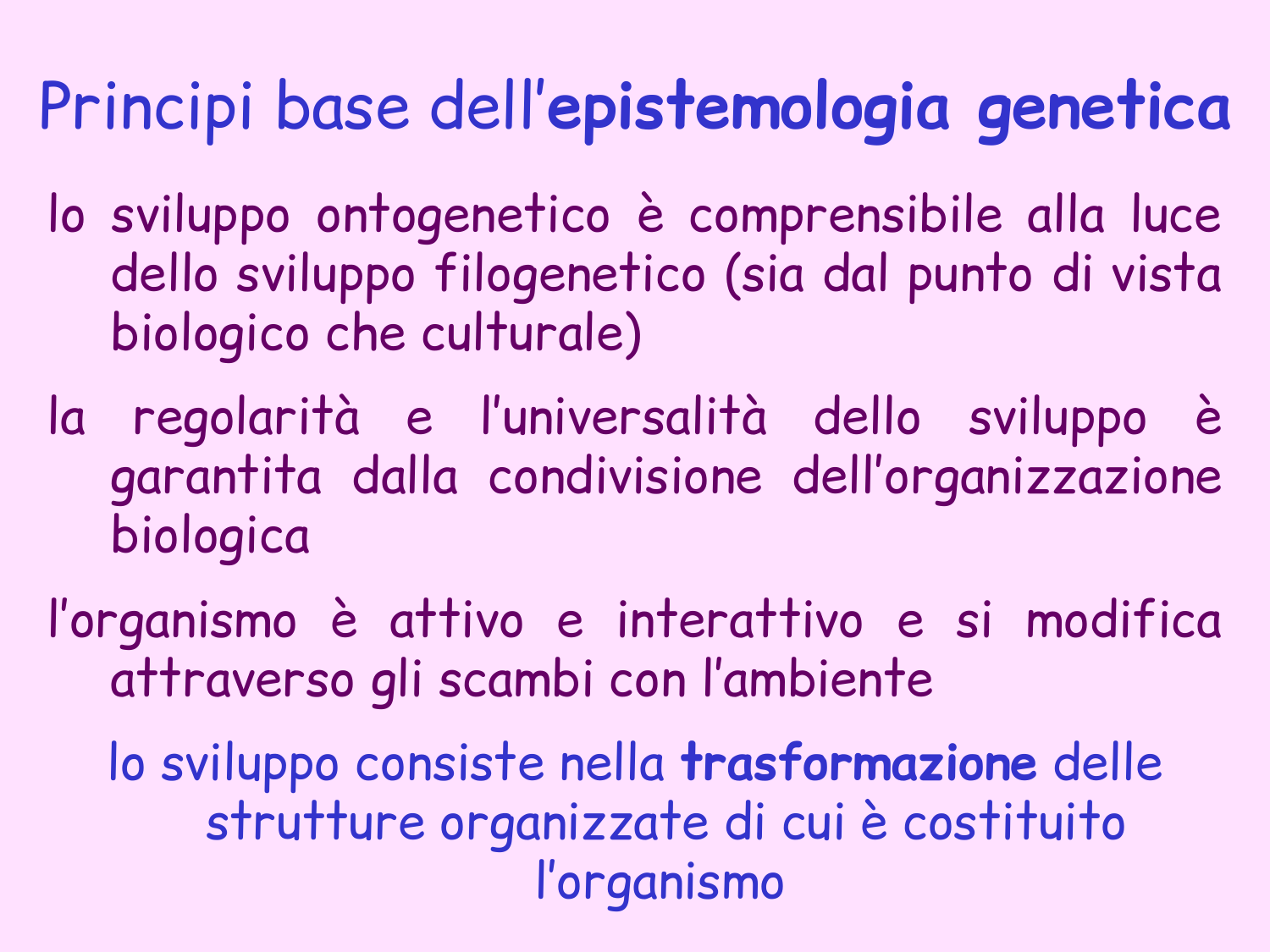

# Principi base dell’epistemologia genetica
lo sviluppo ontogenetico è comprensibile alla luce dello sviluppo filogenetico (sia dal punto di vista biologico che culturale)
la regolarità e l’universalità dello sviluppo è garantita dalla condivisione dell’organizzazione biologica
l’organismo è attivo e interattivo e si modifica attraverso gli scambi con l’ambiente
lo sviluppo consiste nella trasformazione delle strutture organizzate di cui è costituito l’organismo